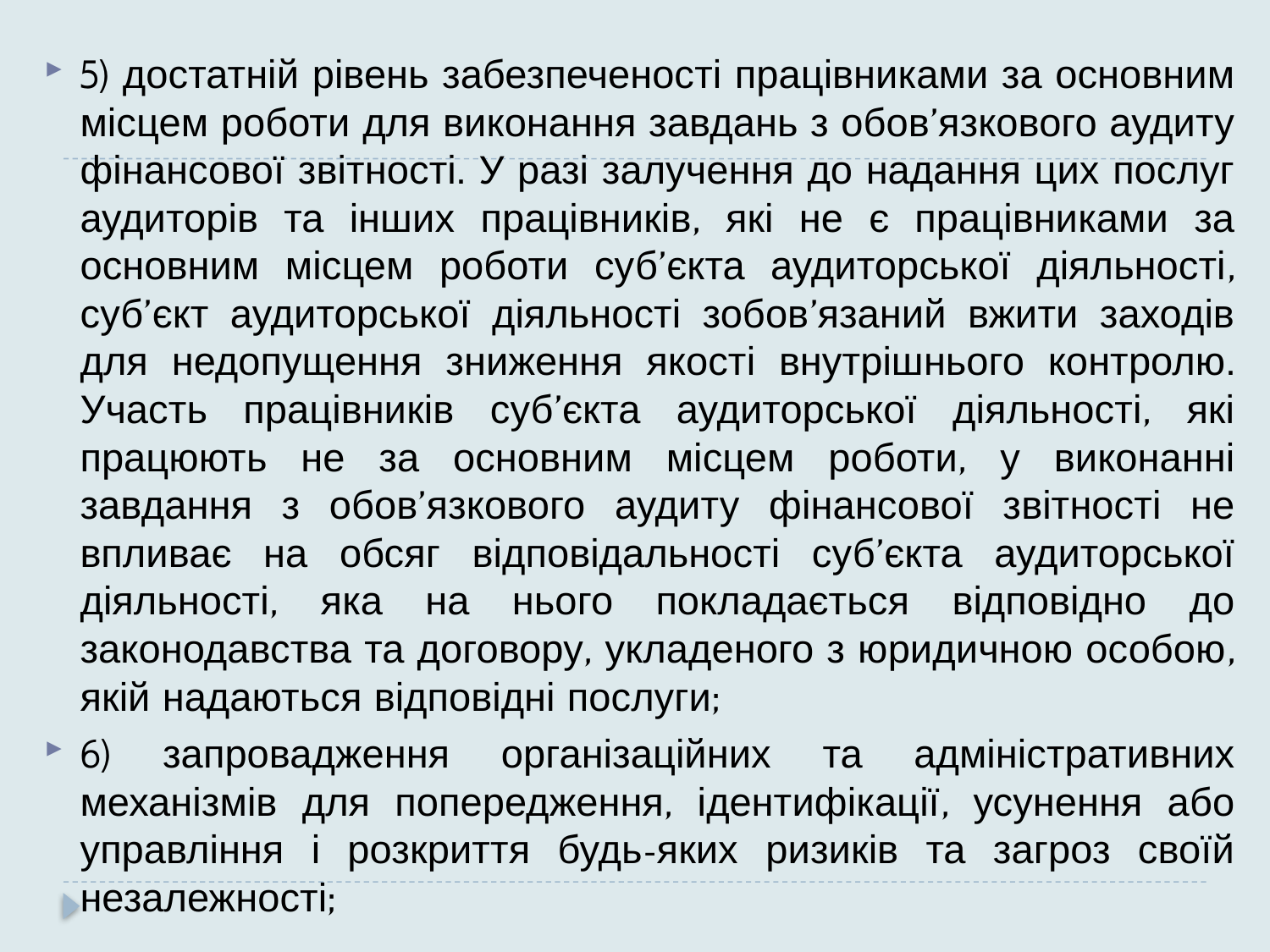

5) достатній рівень забезпеченості працівниками за основним місцем роботи для виконання завдань з обов’язкового аудиту фінансової звітності. У разі залучення до надання цих послуг аудиторів та інших працівників, які не є працівниками за основним місцем роботи суб’єкта аудиторської діяльності, суб’єкт аудиторської діяльності зобов’язаний вжити заходів для недопущення зниження якості внутрішнього контролю. Участь працівників суб’єкта аудиторської діяльності, які працюють не за основним місцем роботи, у виконанні завдання з обов’язкового аудиту фінансової звітності не впливає на обсяг відповідальності суб’єкта аудиторської діяльності, яка на нього покладається відповідно до законодавства та договору, укладеного з юридичною особою, якій надаються відповідні послуги;
6) запровадження організаційних та адміністративних механізмів для попередження, ідентифікації, усунення або управління і розкриття будь-яких ризиків та загроз своїй незалежності;